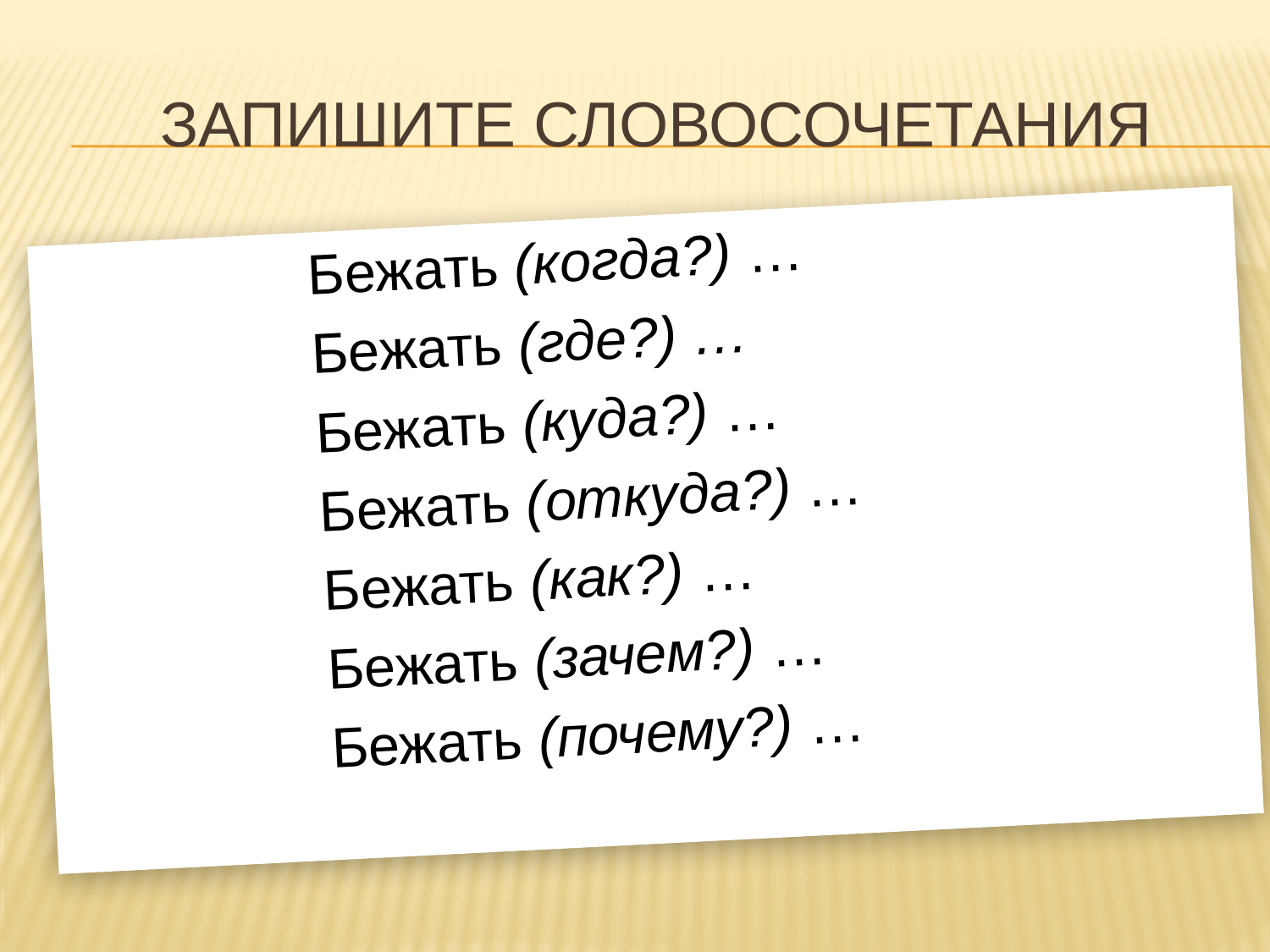

# Запишите словосочетания
                 Бежать (когда?) …
                 Бежать (где?) …
                 Бежать (куда?) …
                 Бежать (откуда?) …
                 Бежать (как?) …
                 Бежать (зачем?) …
                 Бежать (почему?) …